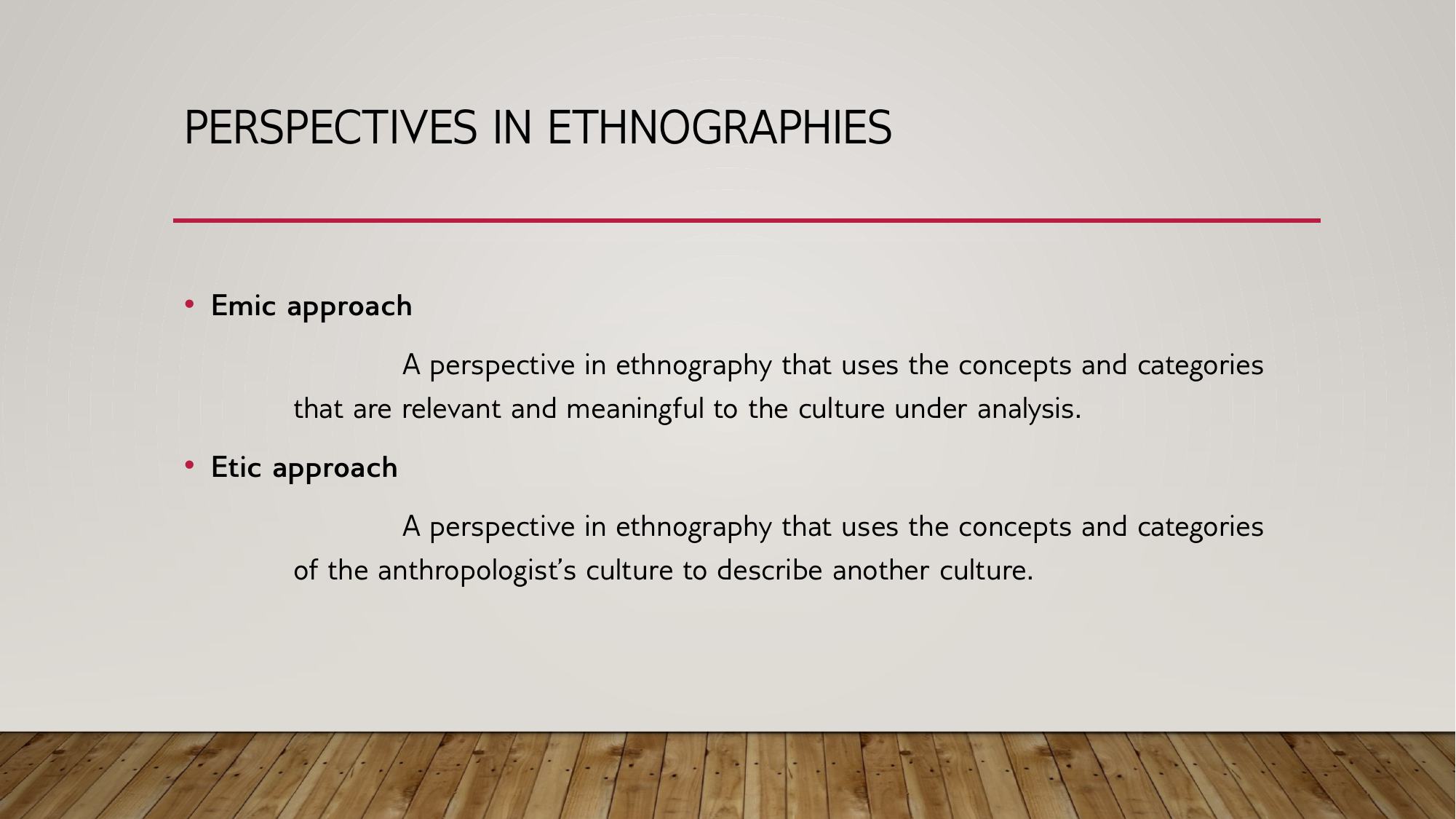

# Perspectives in ethnographies

Emic approach
		A perspective in ethnography that uses the concepts and categories 		that are relevant and meaningful to the culture under analysis.
Etic approach
		A perspective in ethnography that uses the concepts and categories 		of the anthropologist’s culture to describe another culture.